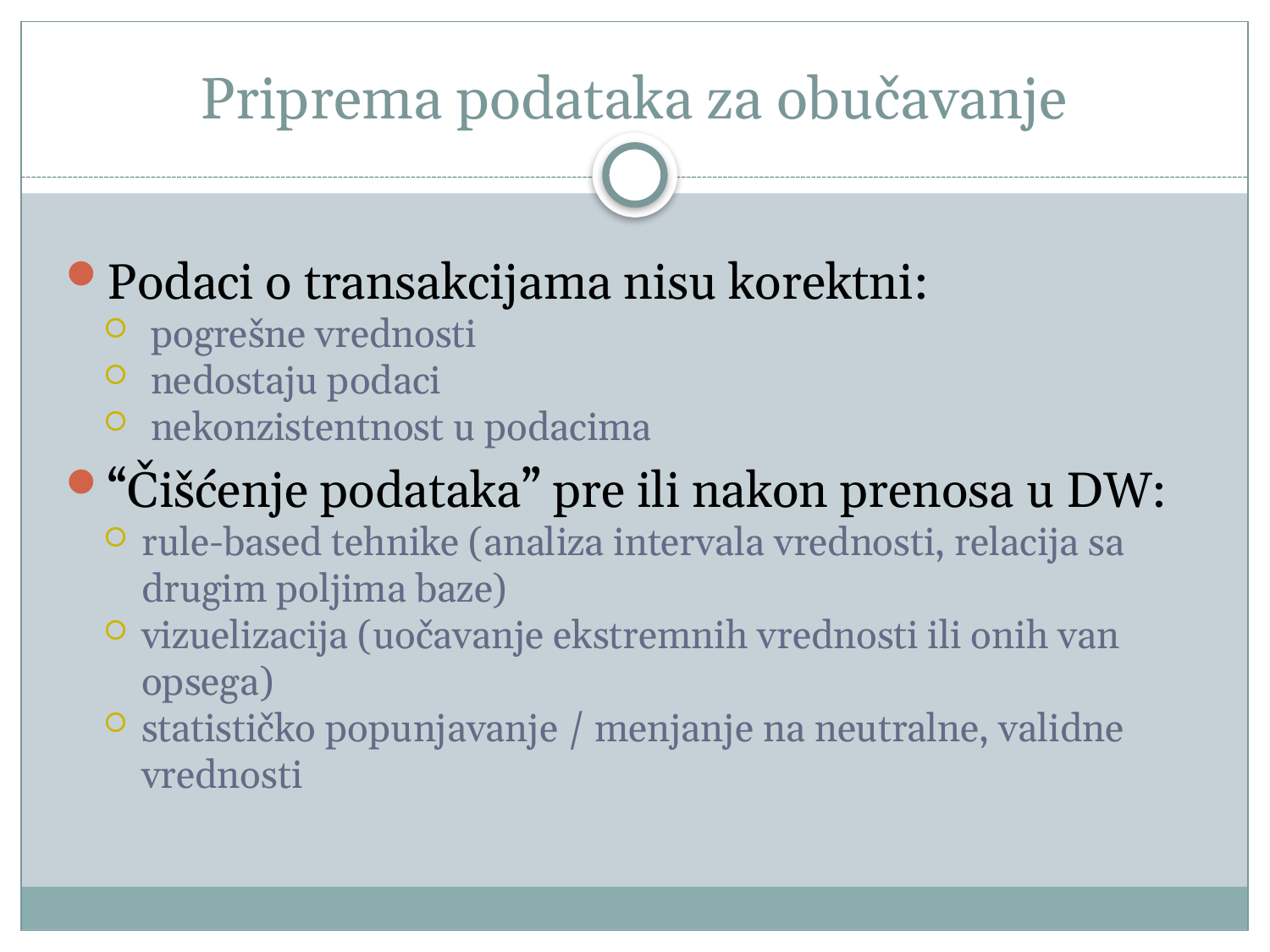

# Priprema podataka za obučavanje
Podaci o transakcijama nisu korektni:
 pogrešne vrednosti
 nedostaju podaci
 nekonzistentnost u podacima
“Čišćenje podataka” pre ili nakon prenosa u DW:
rule-based tehnike (analiza intervala vrednosti, relacija sa drugim poljima baze)
vizuelizacija (uočavanje ekstremnih vrednosti ili onih van opsega)
statističko popunjavanje / menjanje na neutralne, validne vrednosti